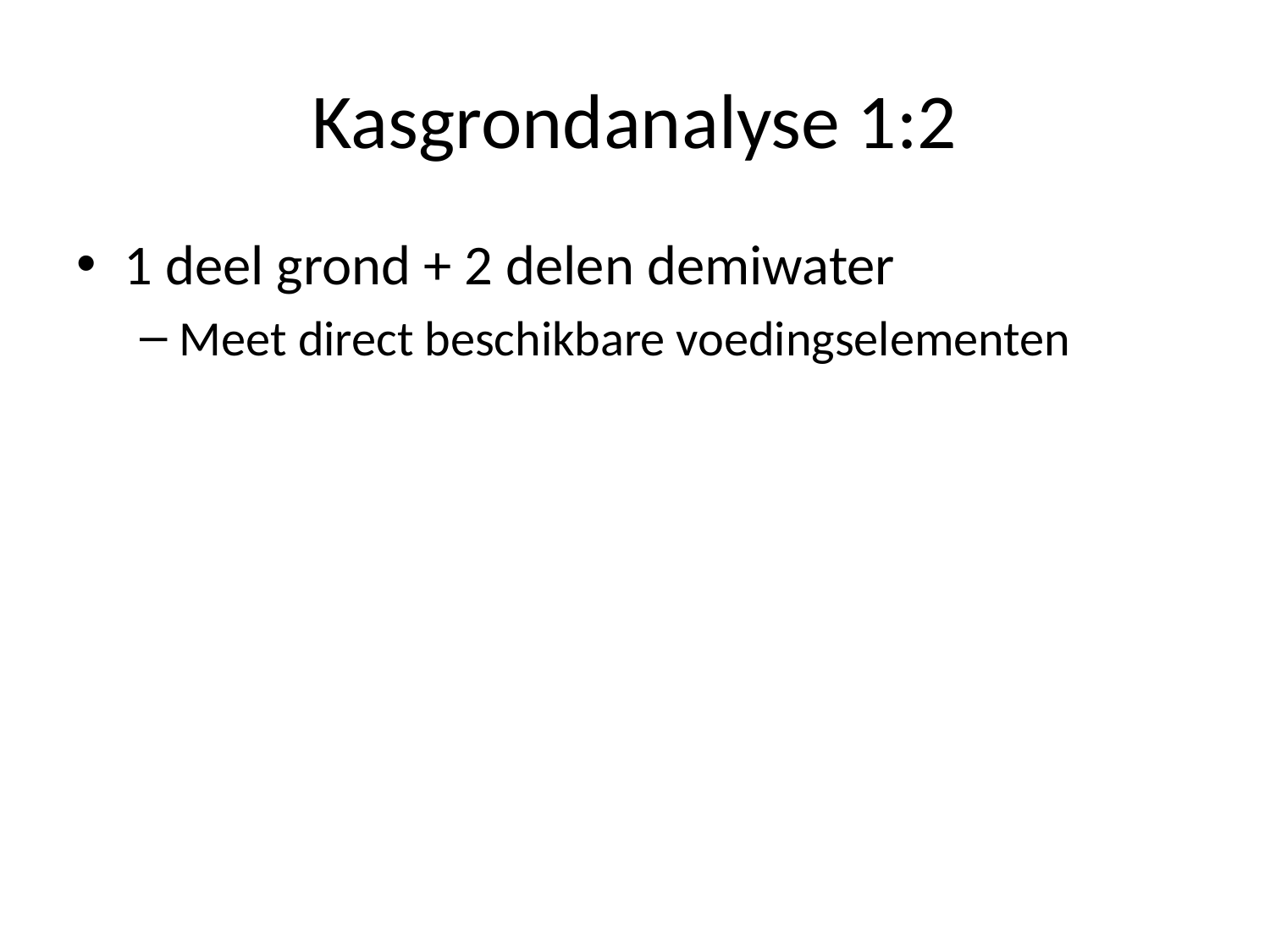

# Kasgrondanalyse 1:2
1 deel grond + 2 delen demiwater
Meet direct beschikbare voedingselementen